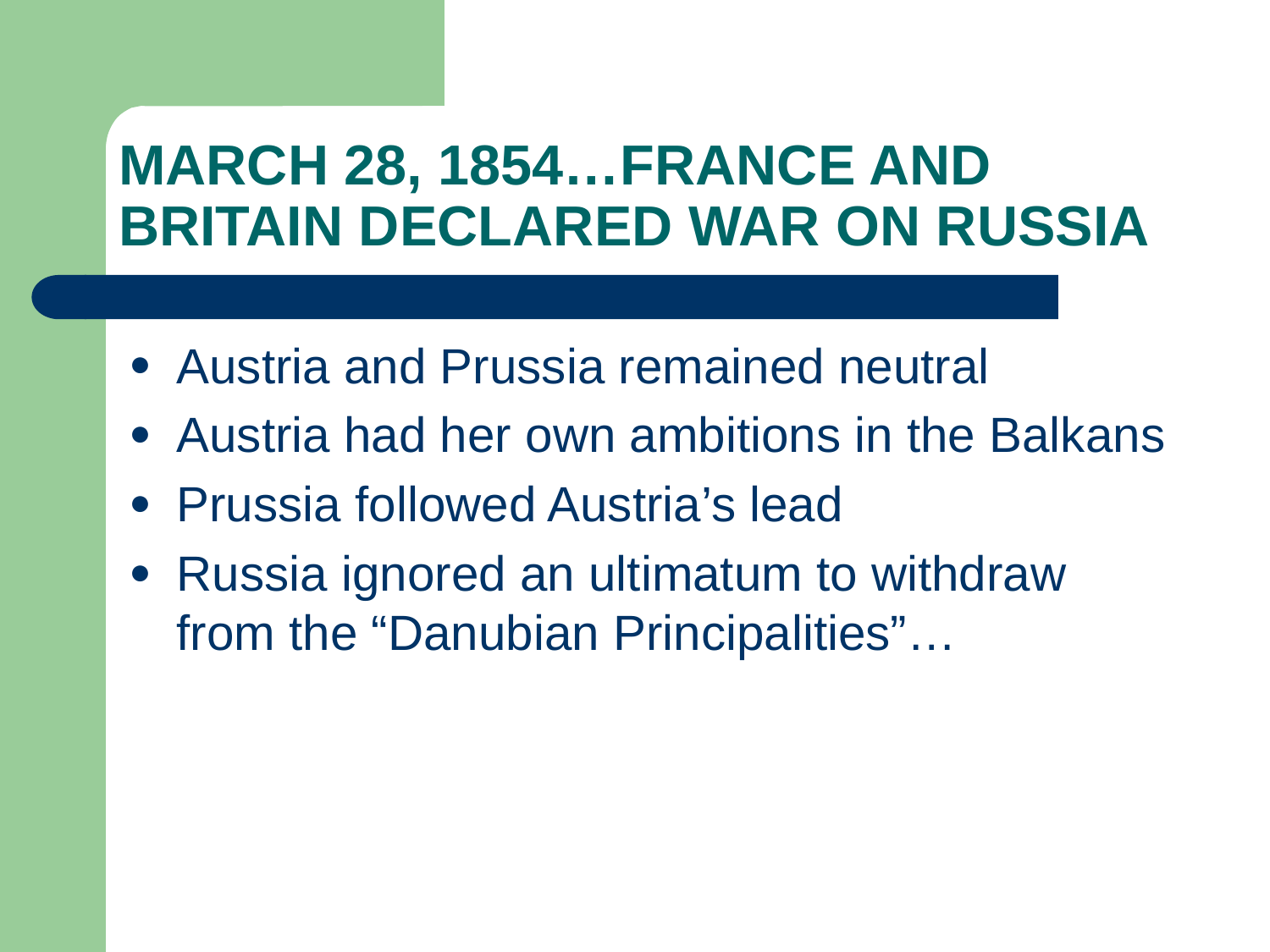

# MARCH 28, 1854…FRANCE AND BRITAIN DECLARED WAR ON RUSSIA
Austria and Prussia remained neutral
Austria had her own ambitions in the Balkans
Prussia followed Austria’s lead
Russia ignored an ultimatum to withdraw from the “Danubian Principalities”…